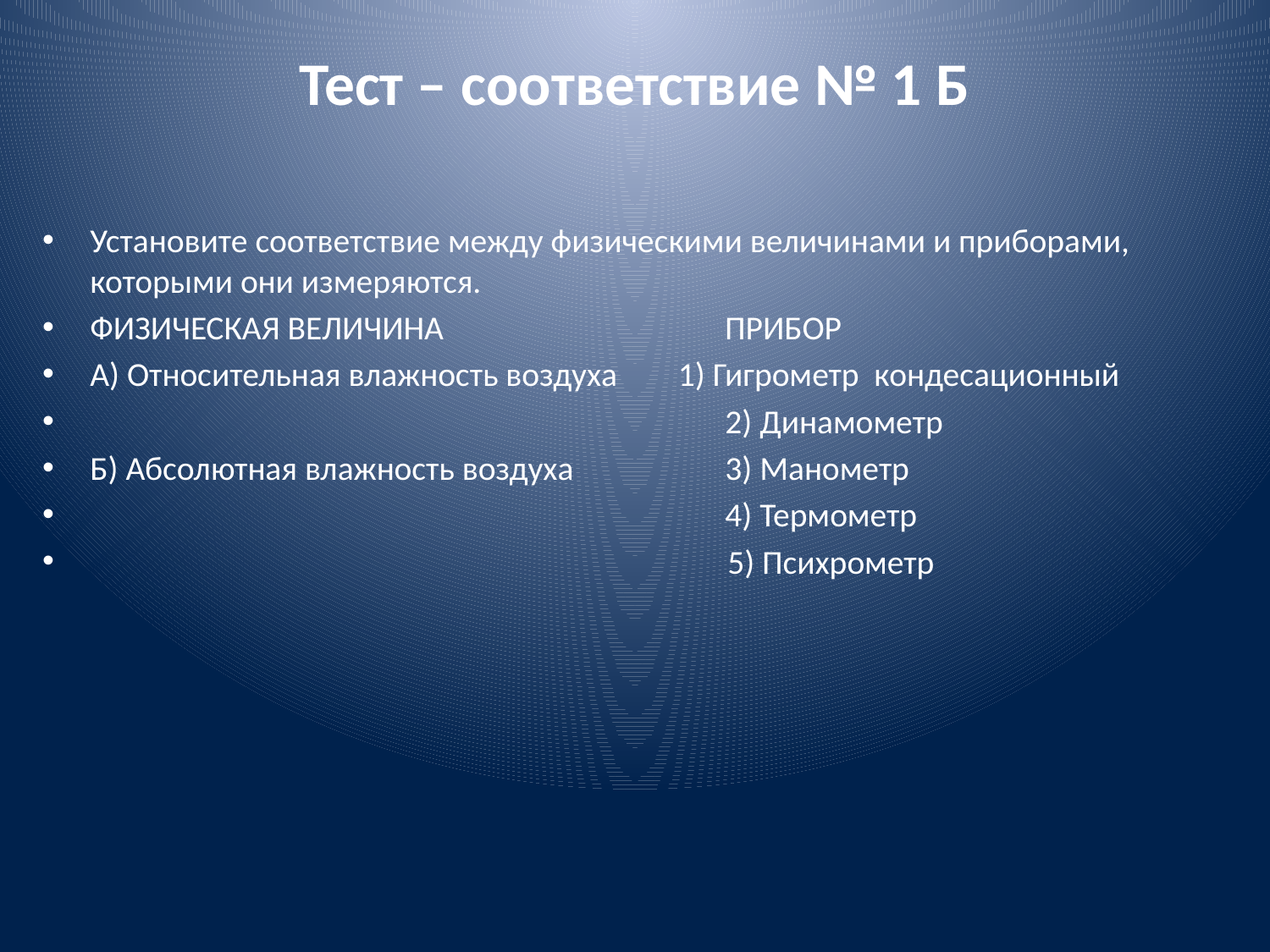

# Тест – соответствие № 1 Б

Установите соответствие между физическими величинами и приборами, которыми они измеряются.
ФИЗИЧЕСКАЯ ВЕЛИЧИНА                                     ПРИБОР
А) Относительная влажность воздуха        1) Гигрометр  кондесационный
                                                                        	2) Динамометр
Б) Абсолютная влажность воздуха             	3) Манометр
                                                                       	4) Термометр
				                 5) Психрометр